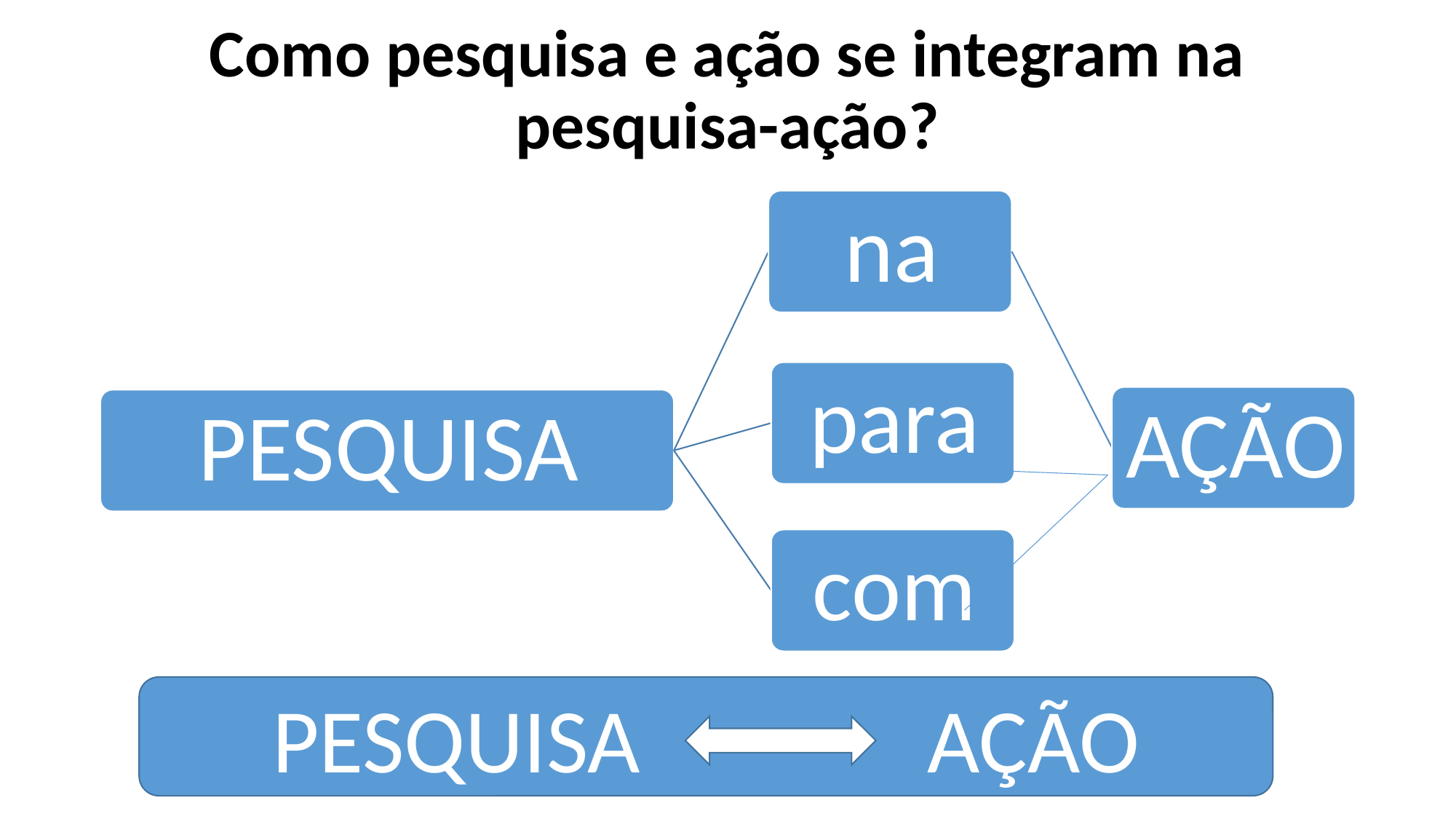

# Como pesquisa e ação se integram na pesquisa-ação?
PESQUISA

na

AÇÃO

para

com
PESQUISA 			AÇÃO